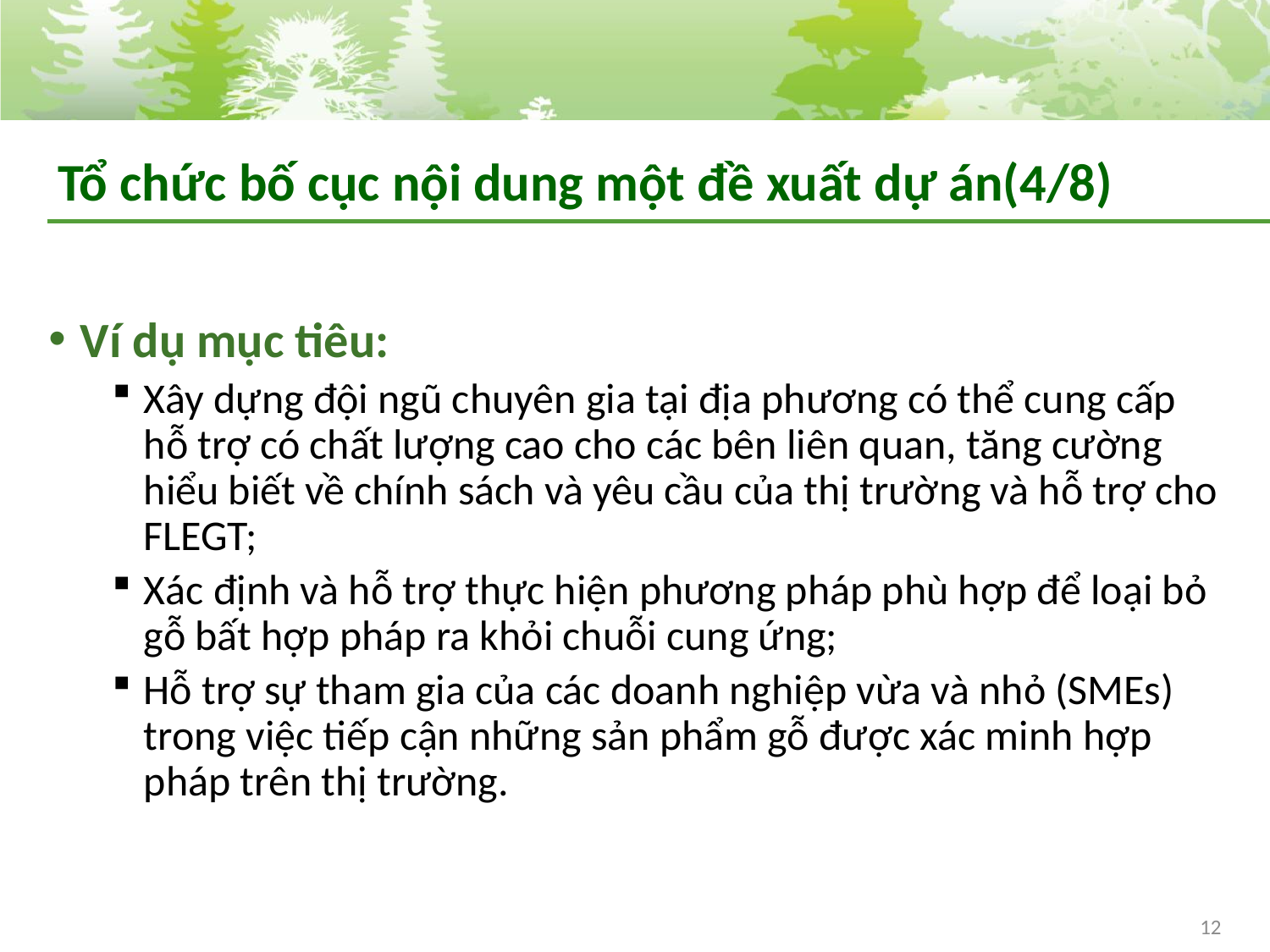

# Tổ chức bố cục nội dung một đề xuất dự án(4/8)
Ví dụ mục tiêu:
Xây dựng đội ngũ chuyên gia tại địa phương có thể cung cấp hỗ trợ có chất lượng cao cho các bên liên quan, tăng cường hiểu biết về chính sách và yêu cầu của thị trường và hỗ trợ cho FLEGT;
Xác định và hỗ trợ thực hiện phương pháp phù hợp để loại bỏ gỗ bất hợp pháp ra khỏi chuỗi cung ứng;
Hỗ trợ sự tham gia của các doanh nghiệp vừa và nhỏ (SMEs) trong việc tiếp cận những sản phẩm gỗ được xác minh hợp pháp trên thị trường.
12